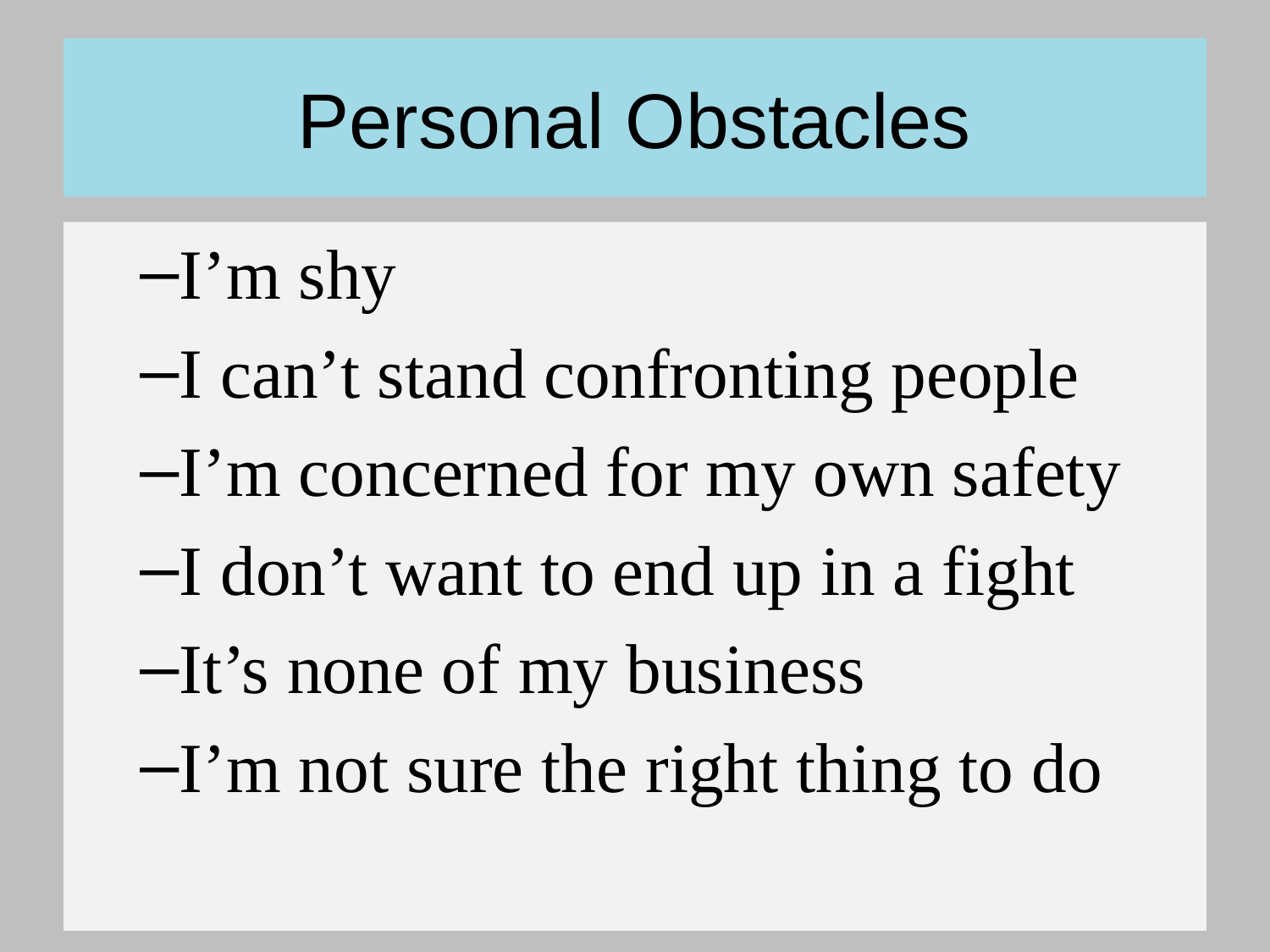

# Personal Obstacles
I’m shy
I can’t stand confronting people
I’m concerned for my own safety
I don’t want to end up in a fight
It’s none of my business
I’m not sure the right thing to do